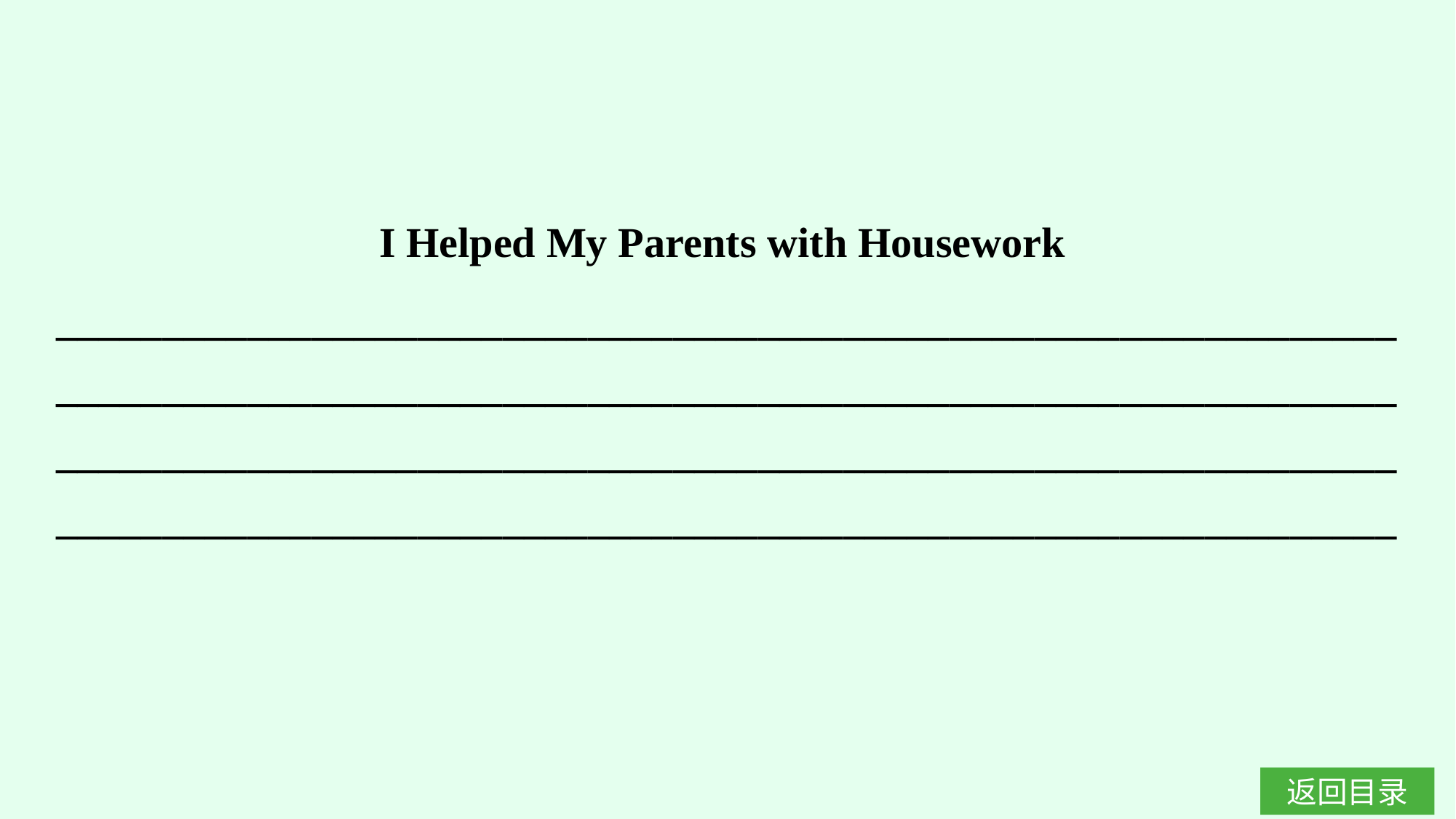

I Helped My Parents with Housework
_______________________________________________________________
_______________________________________________________________
______________________________________________________________________________________________________________________________